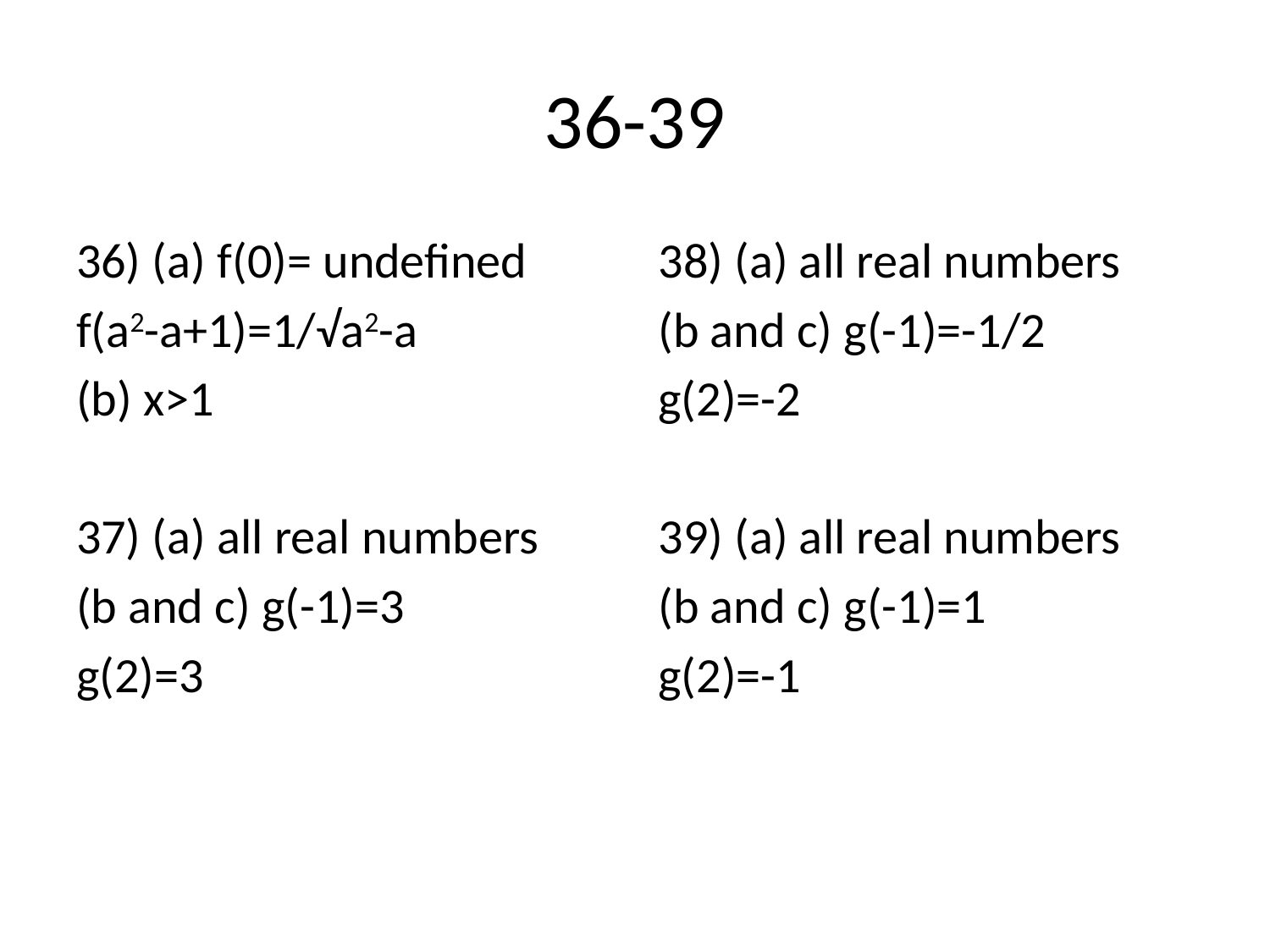

# 36-39
36) (a) f(0)= undefined
f(a2-a+1)=1/√a2-a
(b) x>1

37) (a) all real numbers
(b and c) g(-1)=3
g(2)=3
38) (a) all real numbers
(b and c) g(-1)=-1/2
g(2)=-2

39) (a) all real numbers
(b and c) g(-1)=1
g(2)=-1